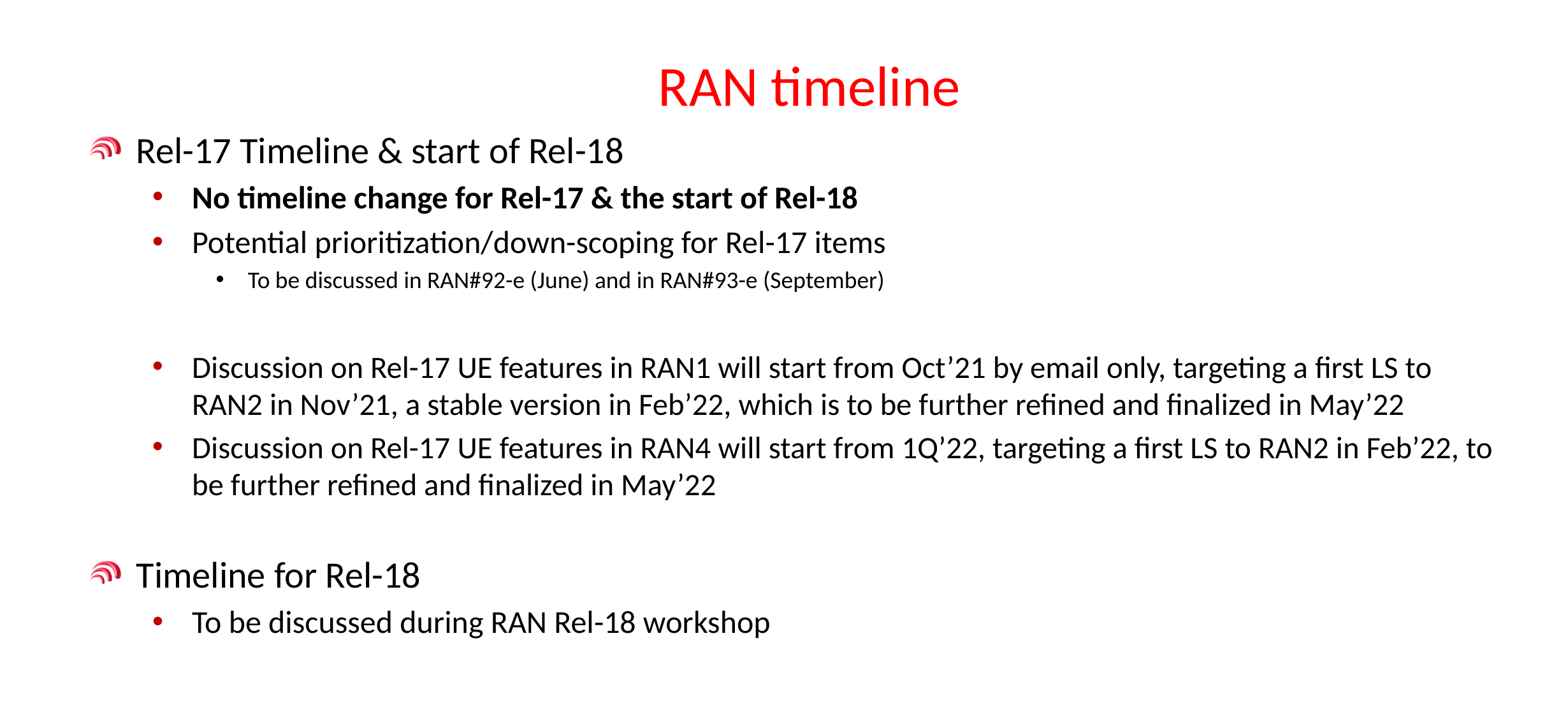

# RAN timeline
Rel-17 Timeline & start of Rel-18
No timeline change for Rel-17 & the start of Rel-18
Potential prioritization/down-scoping for Rel-17 items
To be discussed in RAN#92-e (June) and in RAN#93-e (September)

Discussion on Rel-17 UE features in RAN1 will start from Oct’21 by email only, targeting a first LS to RAN2 in Nov’21, a stable version in Feb’22, which is to be further refined and finalized in May’22
Discussion on Rel-17 UE features in RAN4 will start from 1Q’22, targeting a first LS to RAN2 in Feb’22, to be further refined and finalized in May’22

Timeline for Rel-18
To be discussed during RAN Rel-18 workshop